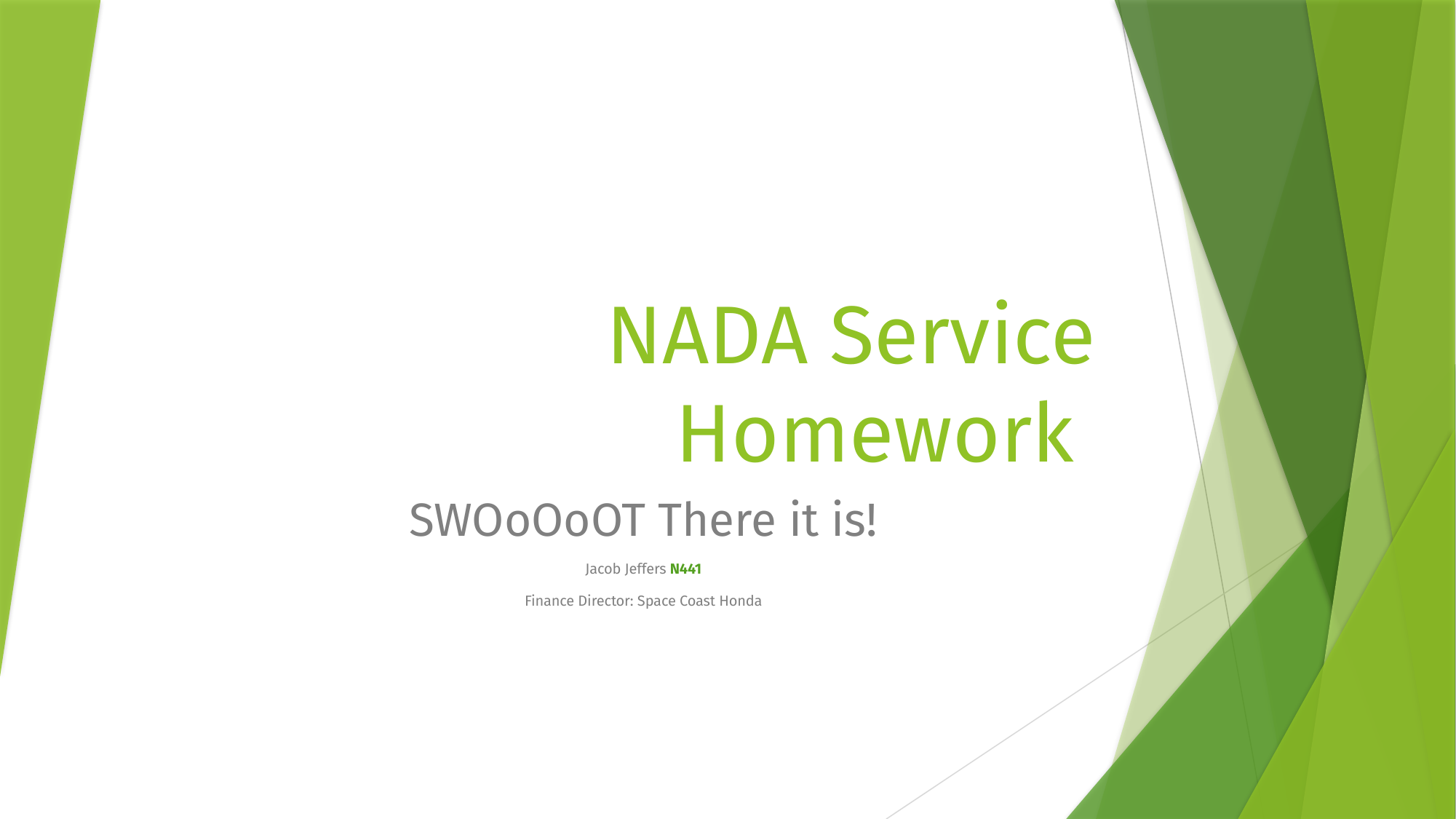

# NADA Service Homework
SWOoOoOT There it is!
Jacob Jeffers N441
Finance Director: Space Coast Honda